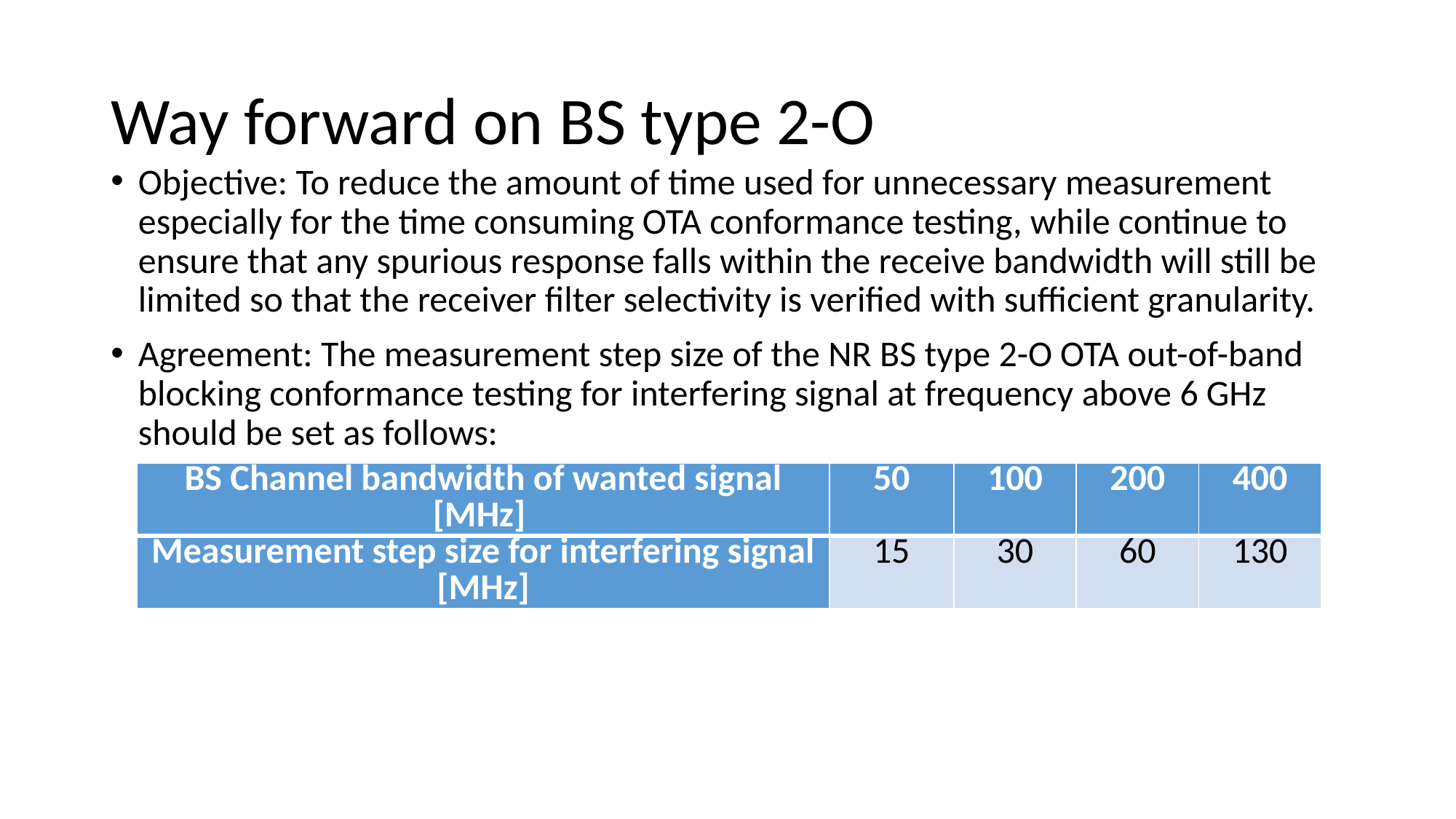

# Way forward on BS type 2-O
Objective: To reduce the amount of time used for unnecessary measurement especially for the time consuming OTA conformance testing, while continue to ensure that any spurious response falls within the receive bandwidth will still be limited so that the receiver filter selectivity is verified with sufficient granularity.
Agreement: The measurement step size of the NR BS type 2-O OTA out-of-band blocking conformance testing for interfering signal at frequency above 6 GHz should be set as follows:
| BS Channel bandwidth of wanted signal [MHz] | 50 | 100 | 200 | 400 |
| --- | --- | --- | --- | --- |
| Measurement step size for interfering signal [MHz] | 15 | 30 | 60 | 130 |